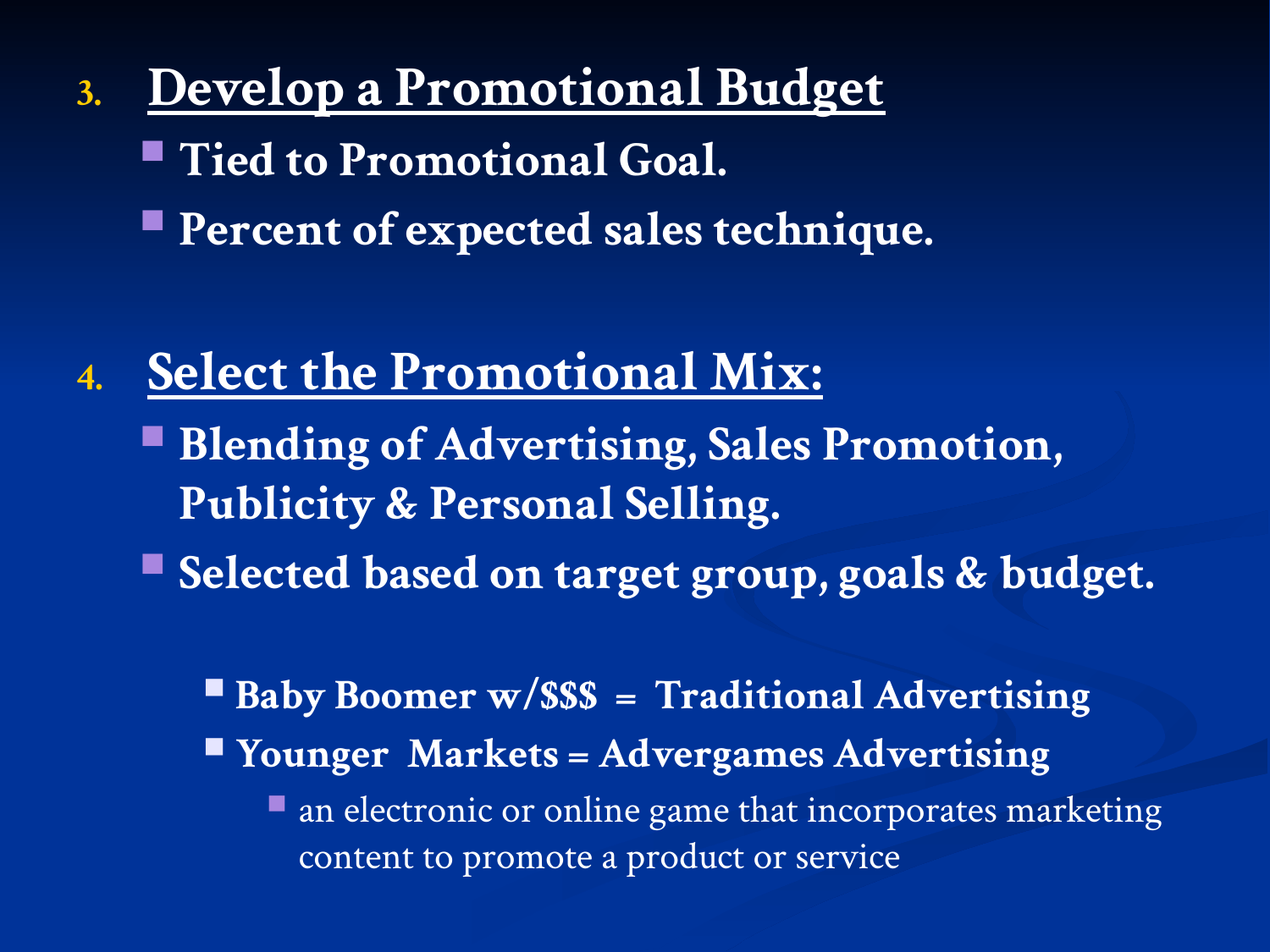

Develop a Promotional Budget
Tied to Promotional Goal.
Percent of expected sales technique.

Select the Promotional Mix:
Blending of Advertising, Sales Promotion, Publicity & Personal Selling.
Selected based on target group, goals & budget.
Baby Boomer w/$$$  =  Traditional Advertising
Younger  Markets = Advergames Advertising
an electronic or online game that incorporates marketing content to promote a product or service